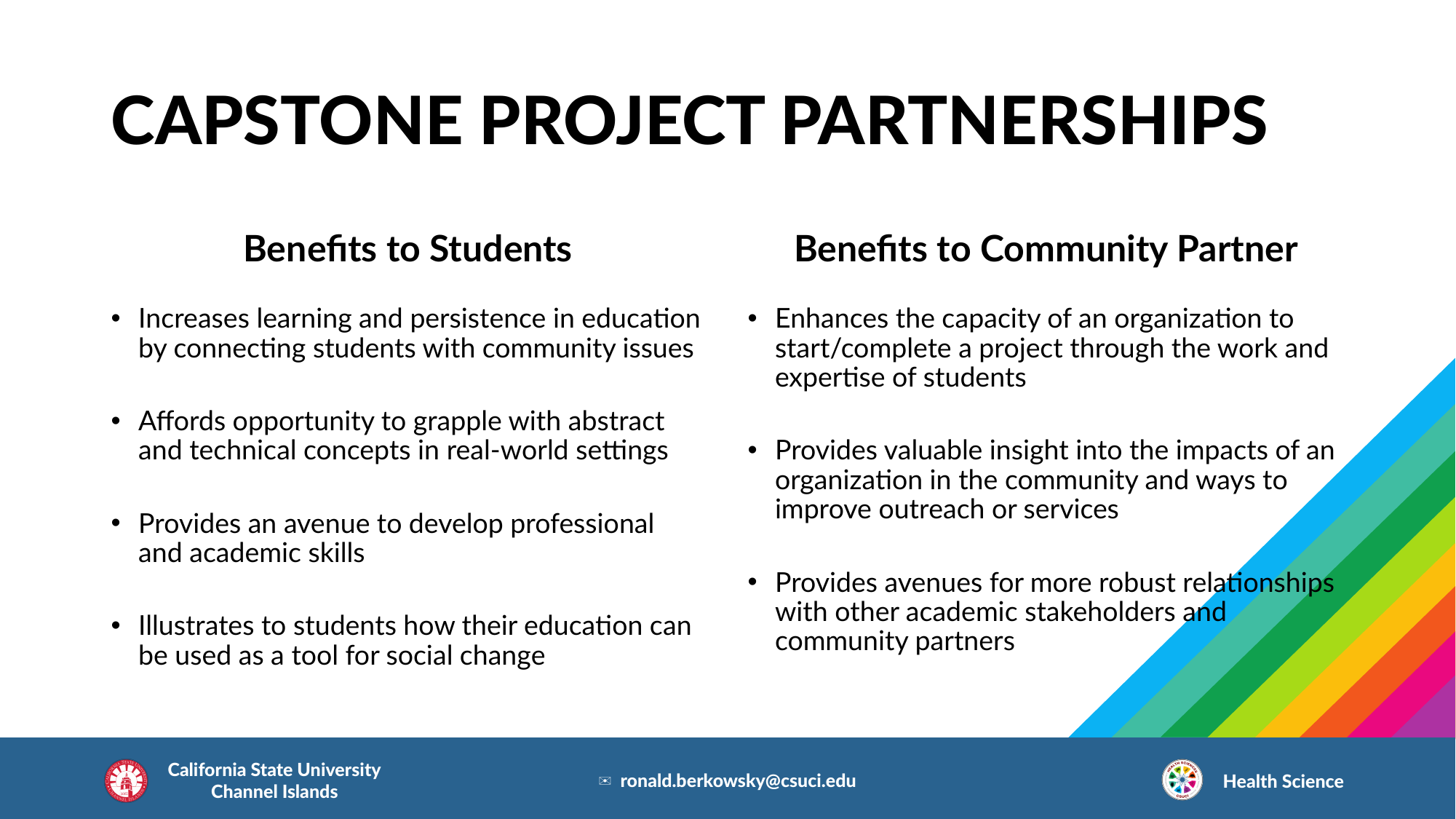

# Capstone Project Partnerships
Benefits to Students
Benefits to Community Partner
Increases learning and persistence in education by connecting students with community issues

Affords opportunity to grapple with abstract and technical concepts in real-world settings

Provides an avenue to develop professional and academic skills

Illustrates to students how their education can be used as a tool for social change
Enhances the capacity of an organization to start/complete a project through the work and expertise of students

Provides valuable insight into the impacts of an organization in the community and ways to improve outreach or services

Provides avenues for more robust relationships with other academic stakeholders and community partners